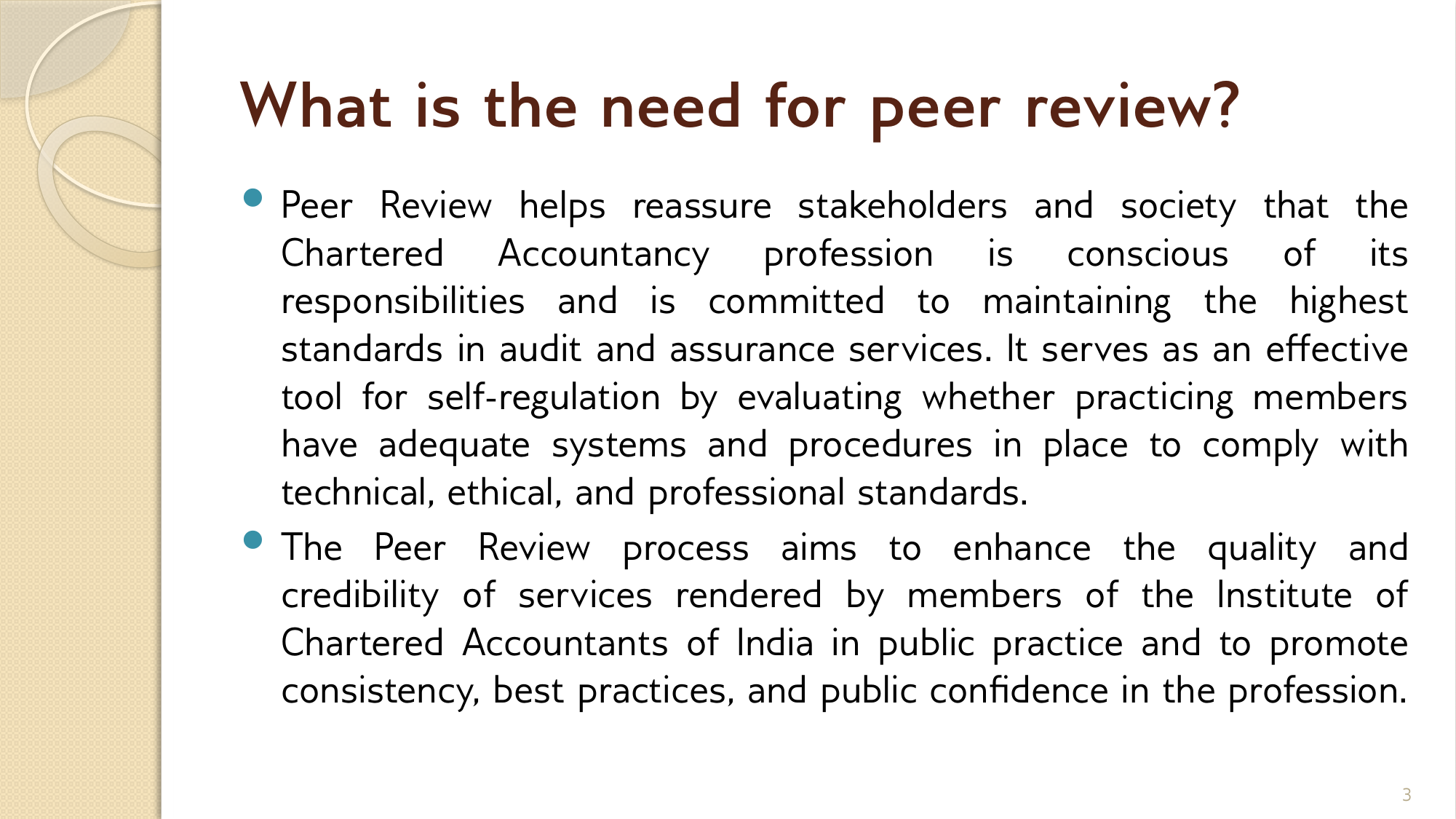

# What is the need for peer review?
Peer Review helps reassure stakeholders and society that the Chartered Accountancy profession is conscious of its responsibilities and is committed to maintaining the highest standards in audit and assurance services. It serves as an effective tool for self-regulation by evaluating whether practicing members have adequate systems and procedures in place to comply with technical, ethical, and professional standards.
The Peer Review process aims to enhance the quality and credibility of services rendered by members of the Institute of Chartered Accountants of India in public practice and to promote consistency, best practices, and public confidence in the profession.
3